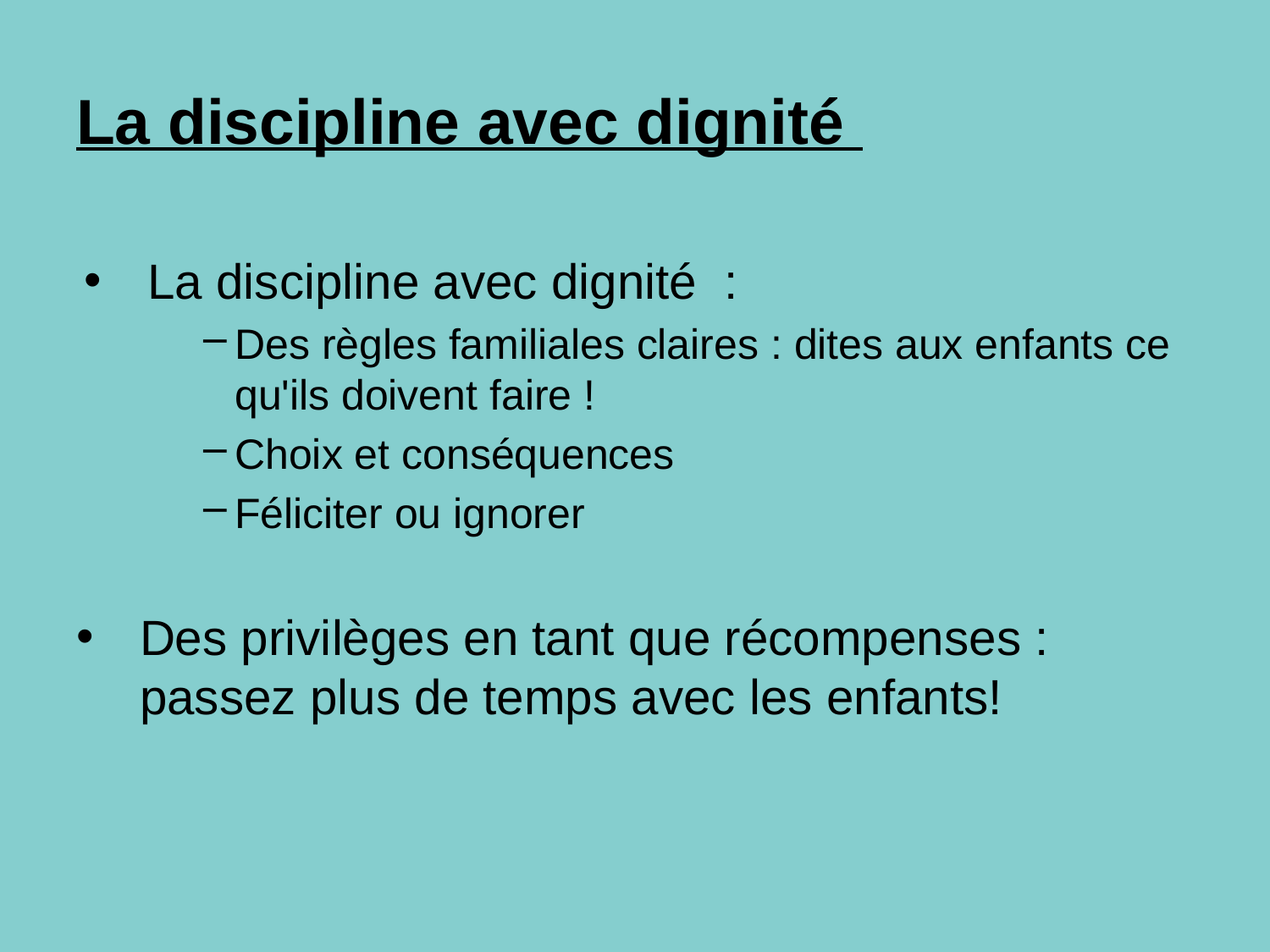

# La discipline avec dignité
La discipline avec dignité  :
Des règles familiales claires : dites aux enfants ce qu'ils doivent faire !
Choix et conséquences
Féliciter ou ignorer

Des privilèges en tant que récompenses : passez plus de temps avec les enfants!